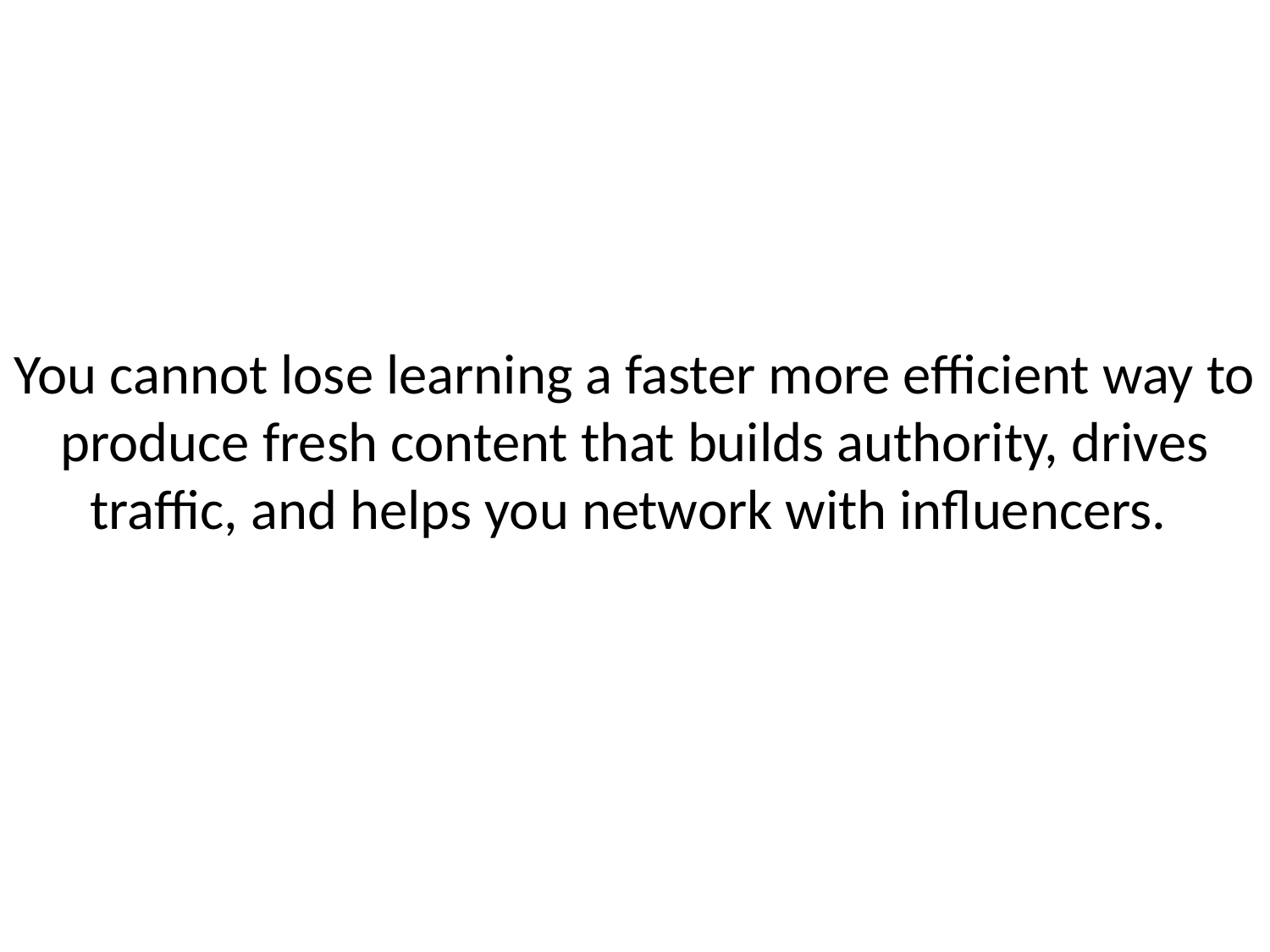

# You cannot lose learning a faster more efficient way to produce fresh content that builds authority, drives traffic, and helps you network with influencers.